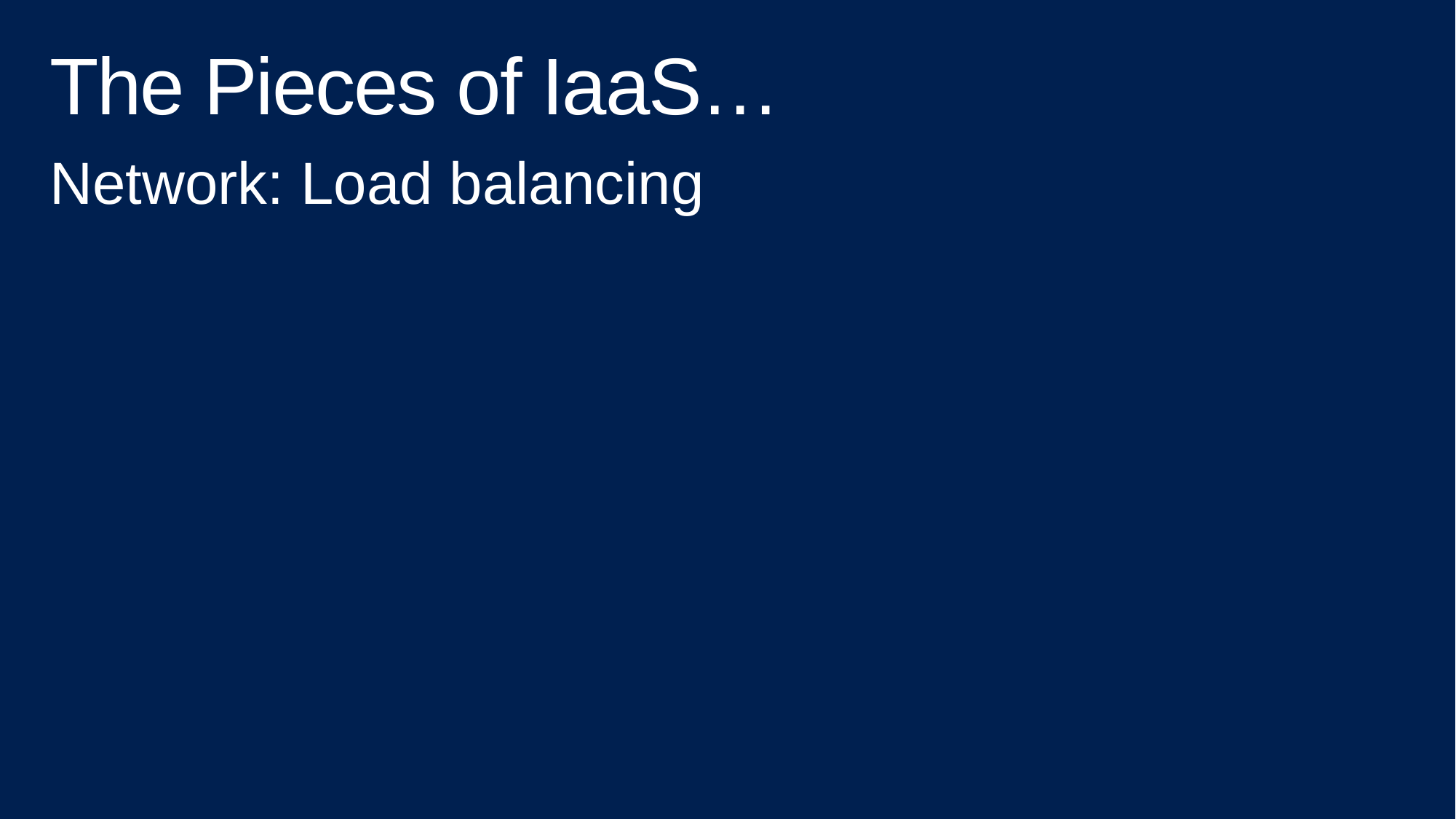

# The Pieces of IaaS…
Network: Load balancing